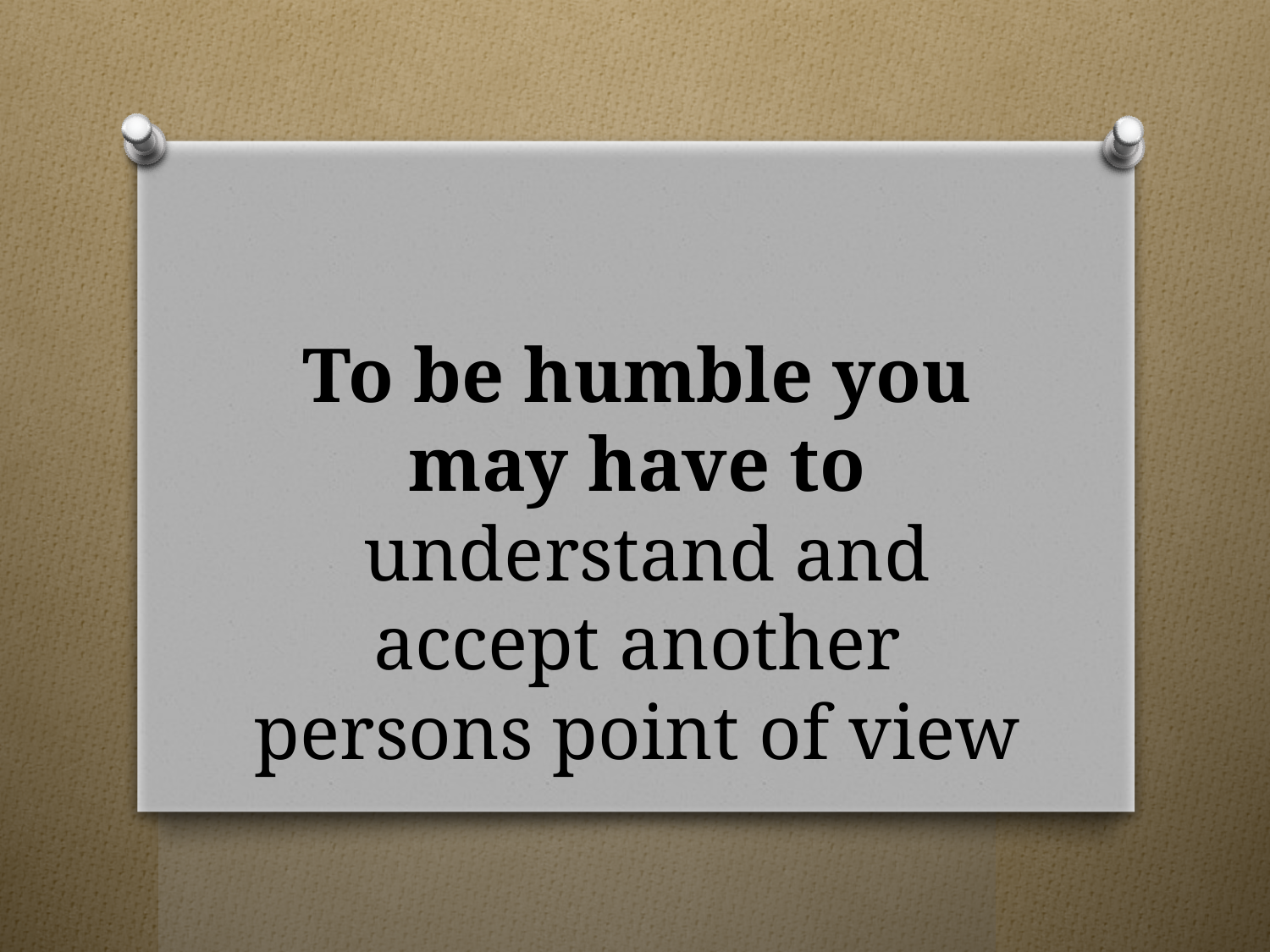

# To be humble you may have to understand and accept another persons point of view